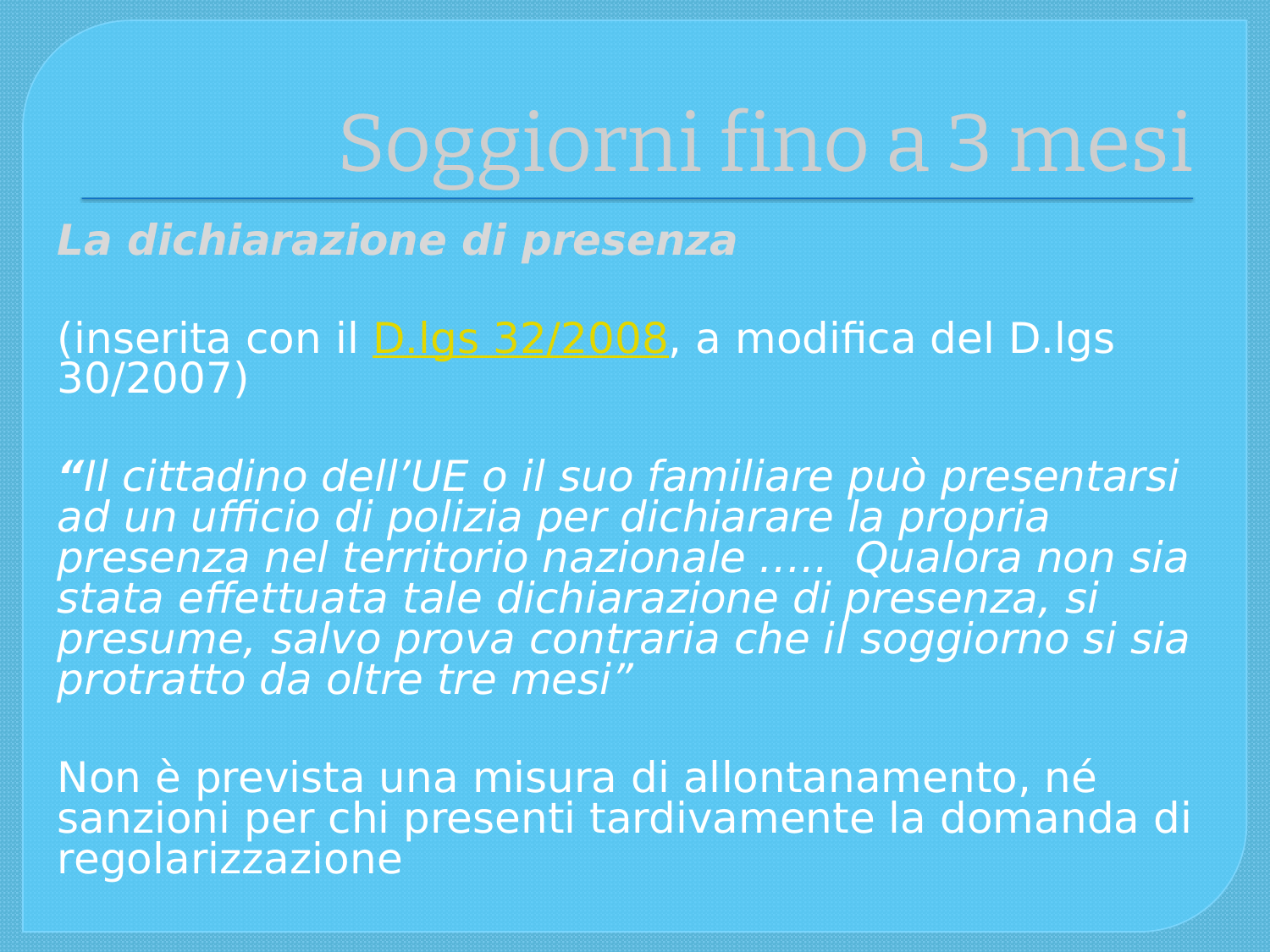

# Soggiorni fino a 3 mesi
La dichiarazione di presenza

(inserita con il D.lgs 32/2008, a modifica del D.lgs 30/2007)

“Il cittadino dell’UE o il suo familiare può presentarsi ad un ufficio di polizia per dichiarare la propria presenza nel territorio nazionale …..  Qualora non sia stata effettuata tale dichiarazione di presenza, si presume, salvo prova contraria che il soggiorno si sia protratto da oltre tre mesi”

Non è prevista una misura di allontanamento, né sanzioni per chi presenti tardivamente la domanda di regolarizzazione